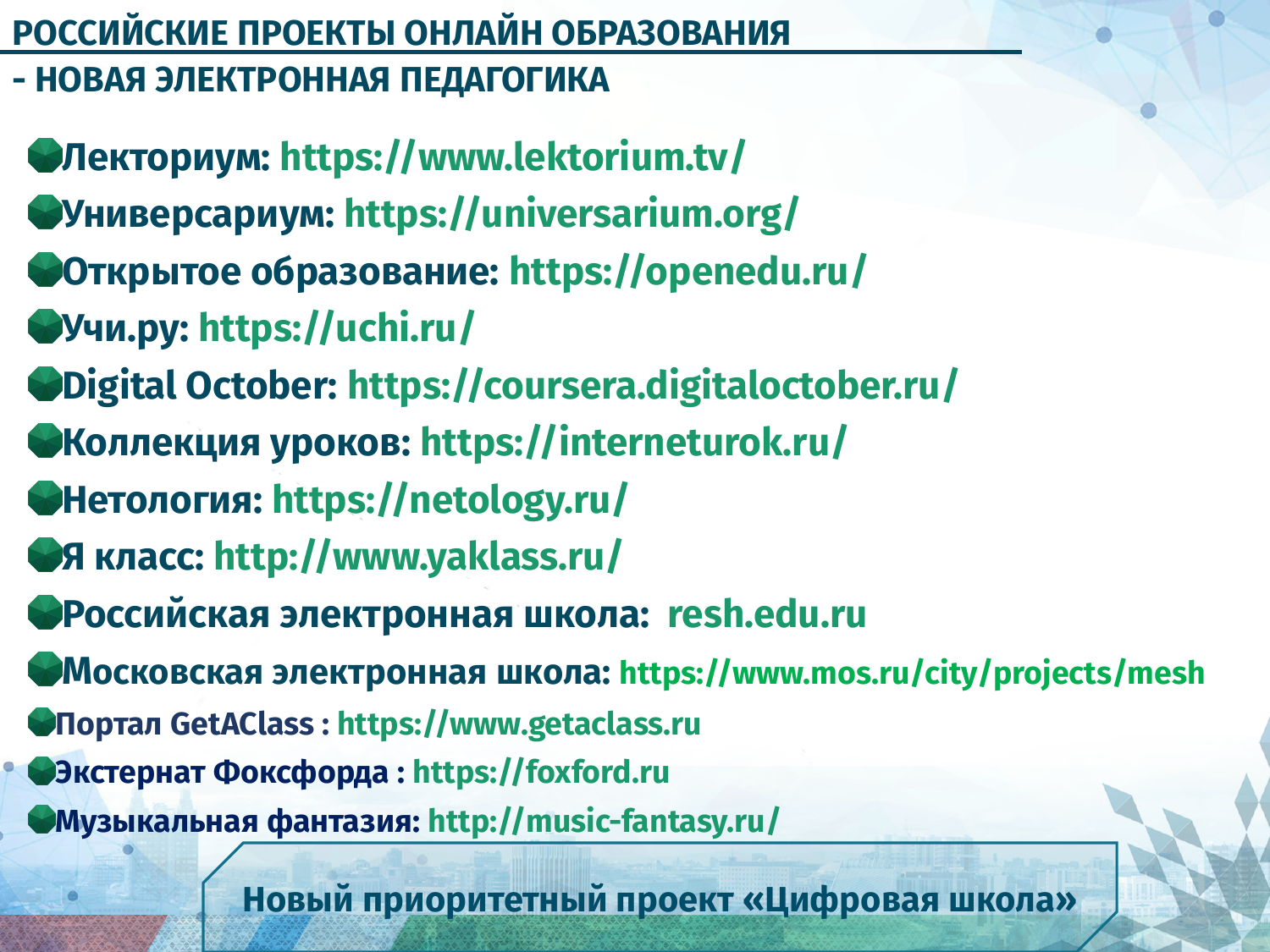

РОССИЙСКИЕ ПРОЕКТЫ ОНЛАЙН ОБРАЗОВАНИЯ
- НОВАЯ ЭЛЕКТРОННАЯ ПЕДАГОГИКА
Лекториум: https://www.lektorium.tv/
Универсариум: https://universarium.org/
Открытое образование: https://openedu.ru/
Учи.ру: https://uchi.ru/
Digital October: https://coursera.digitaloctober.ru/
Коллекция уроков: https://interneturok.ru/
Нетология: https://netology.ru/
Я класс: http://www.yaklass.ru/
Российская электронная школа:  resh.edu.ru
Московская электронная школа: https://www.mos.ru/city/projects/mesh
Портал GetAClass : https://www.getaclass.ru
Экстернат Фоксфорда : https://foxford.ru
Музыкальная фантазия: http://music-fantasy.ru/
Новый приоритетный проект «Цифровая школа»